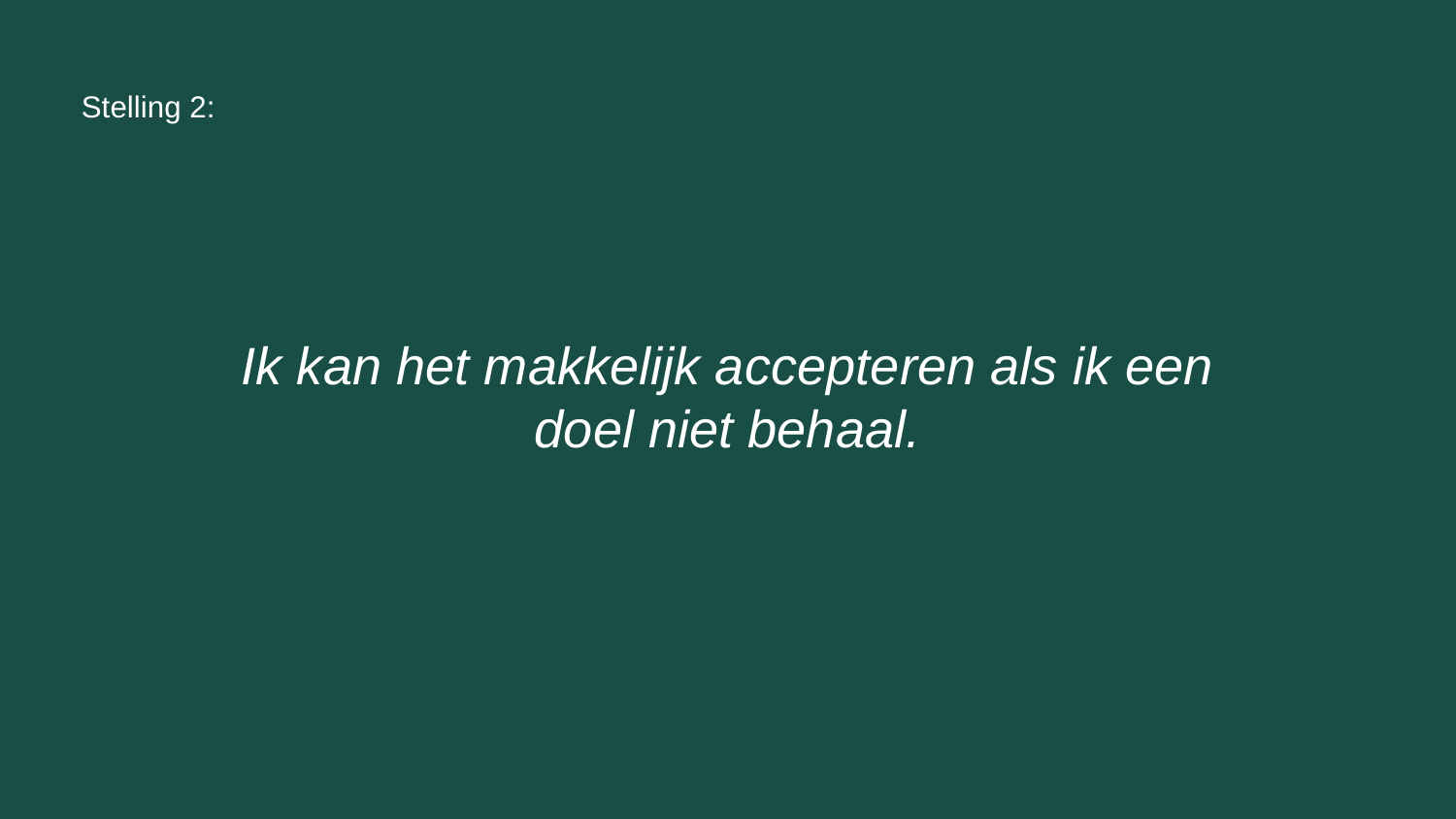

Stelling 2:
Ik kan het makkelijk accepteren als ik een doel niet behaal.